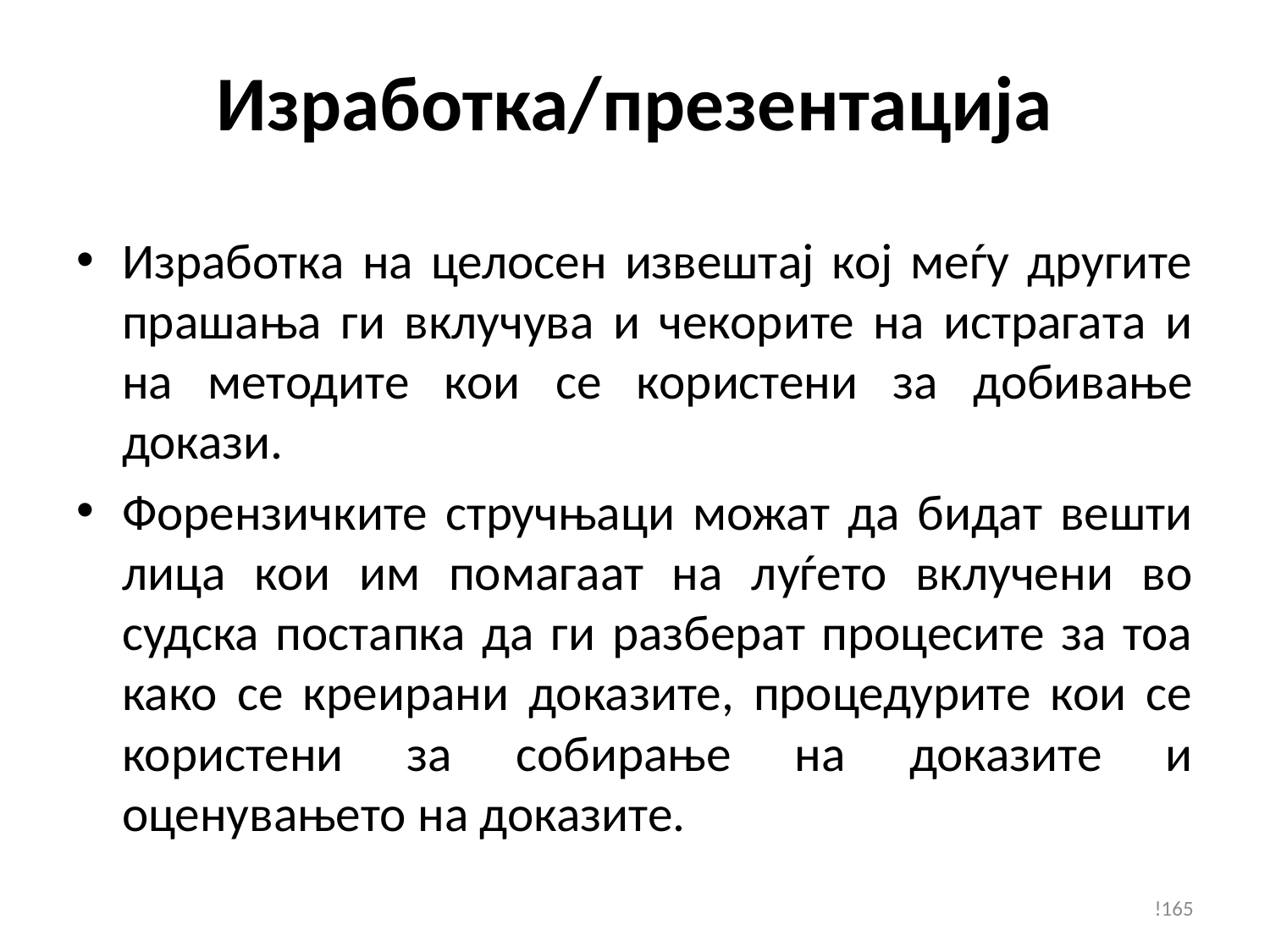

# Изработка/презентација
Изработка на целосен извештај кој меѓу другите прашања ги вклучува и чекорите на истрагата и на методите кои се користени за добивање докази.
Форензичките стручњаци можат да бидат вешти лица кои им помагаат на луѓето вклучени во судска постапка да ги разберат процесите за тоа како се креирани доказите, процедурите кои се користени за собирање на доказите и оценувањето на доказите.

!165